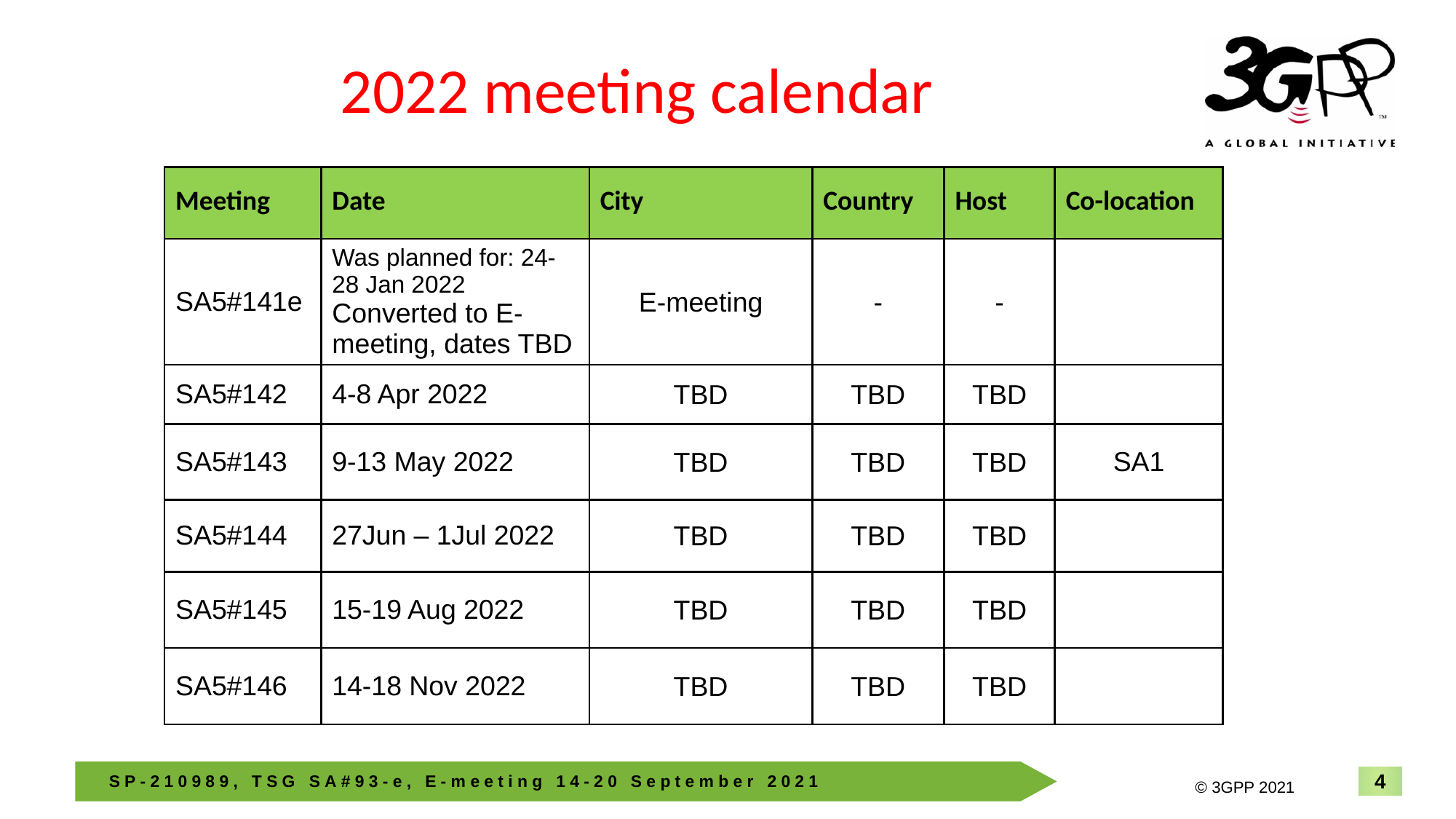

# 2022 meeting calendar
| Meeting | Date | City | Country | Host | Co-location |
| --- | --- | --- | --- | --- | --- |
| SA5#141e | Was planned for: 24-28 Jan 2022 Converted to E-meeting, dates TBD | E-meeting | - | - |  |
| SA5#142 | 4-8 Apr 2022 | TBD | TBD | TBD |  |
| SA5#143 | 9-13 May 2022 | TBD | TBD | TBD | SA1 |
| SA5#144 | 27Jun – 1Jul 2022 | TBD | TBD | TBD |  |
| SA5#145 | 15-19 Aug 2022 | TBD | TBD | TBD |  |
| SA5#146 | 14-18 Nov 2022 | TBD | TBD | TBD |  |